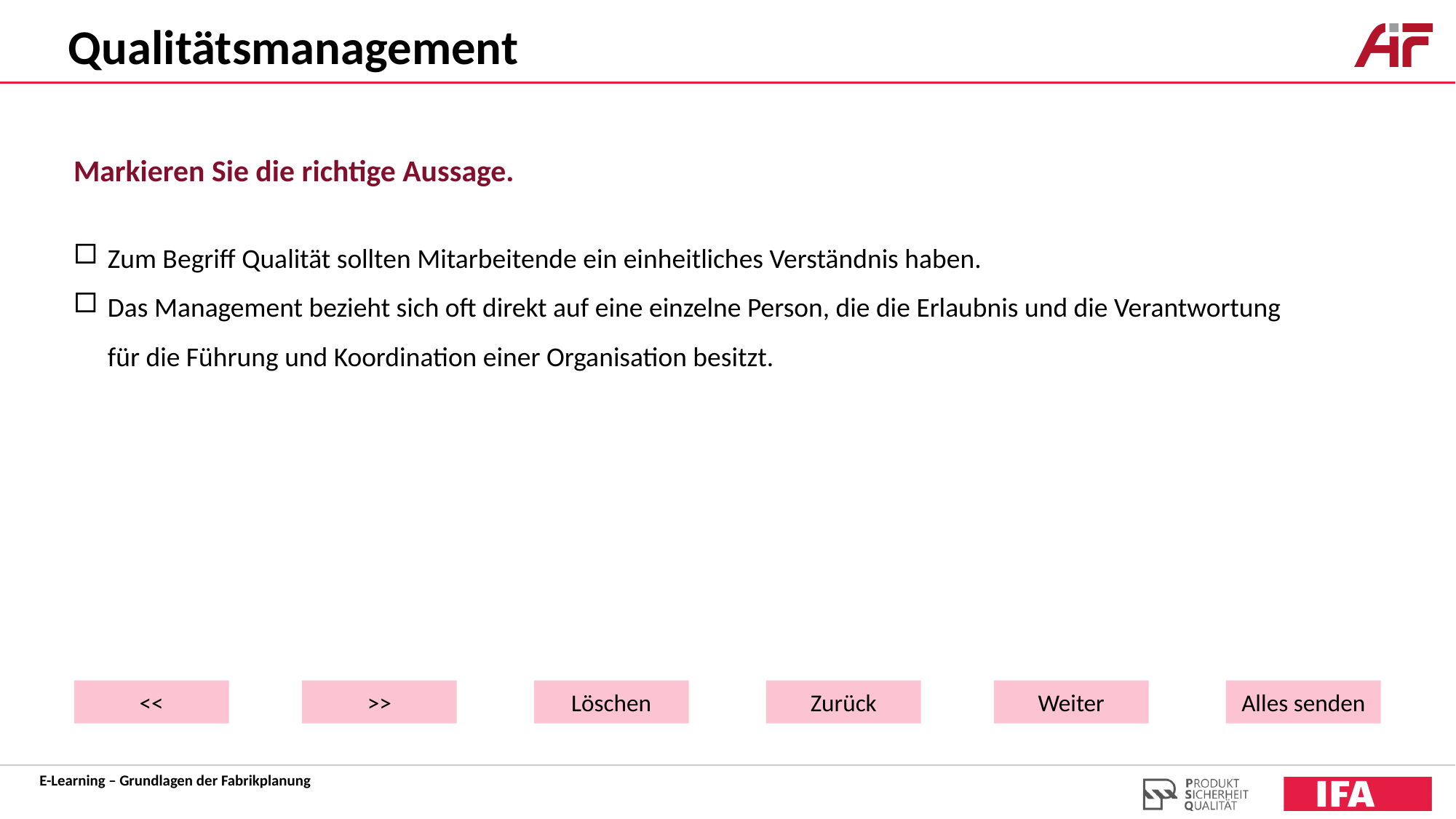

Qualitätsmanagement
Markieren Sie die richtige Aussage.

Zum Begriff Qualität sollten Mitarbeitende ein einheitliches Verständnis haben.
Das Management bezieht sich oft direkt auf eine einzelne Person, die die Erlaubnis und die Verantwortung für die Führung und Koordination einer Organisation besitzt.
<<
>>
Löschen
Zurück
Weiter
Alles senden